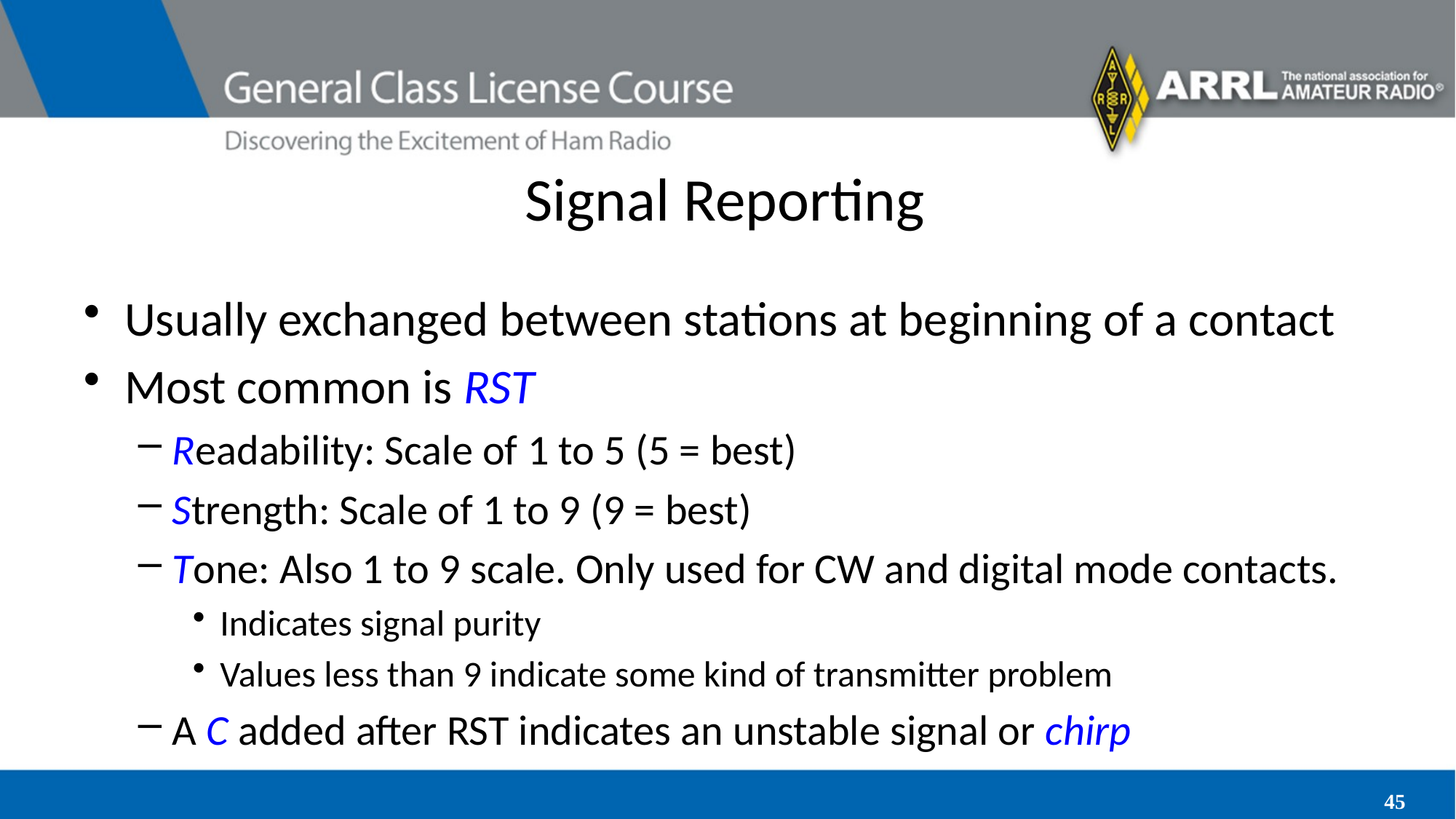

# Signal Reporting
Usually exchanged between stations at beginning of a contact
Most common is RST
Readability: Scale of 1 to 5 (5 = best)
Strength: Scale of 1 to 9 (9 = best)
Tone: Also 1 to 9 scale. Only used for CW and digital mode contacts.
Indicates signal purity
Values less than 9 indicate some kind of transmitter problem
A C added after RST indicates an unstable signal or chirp